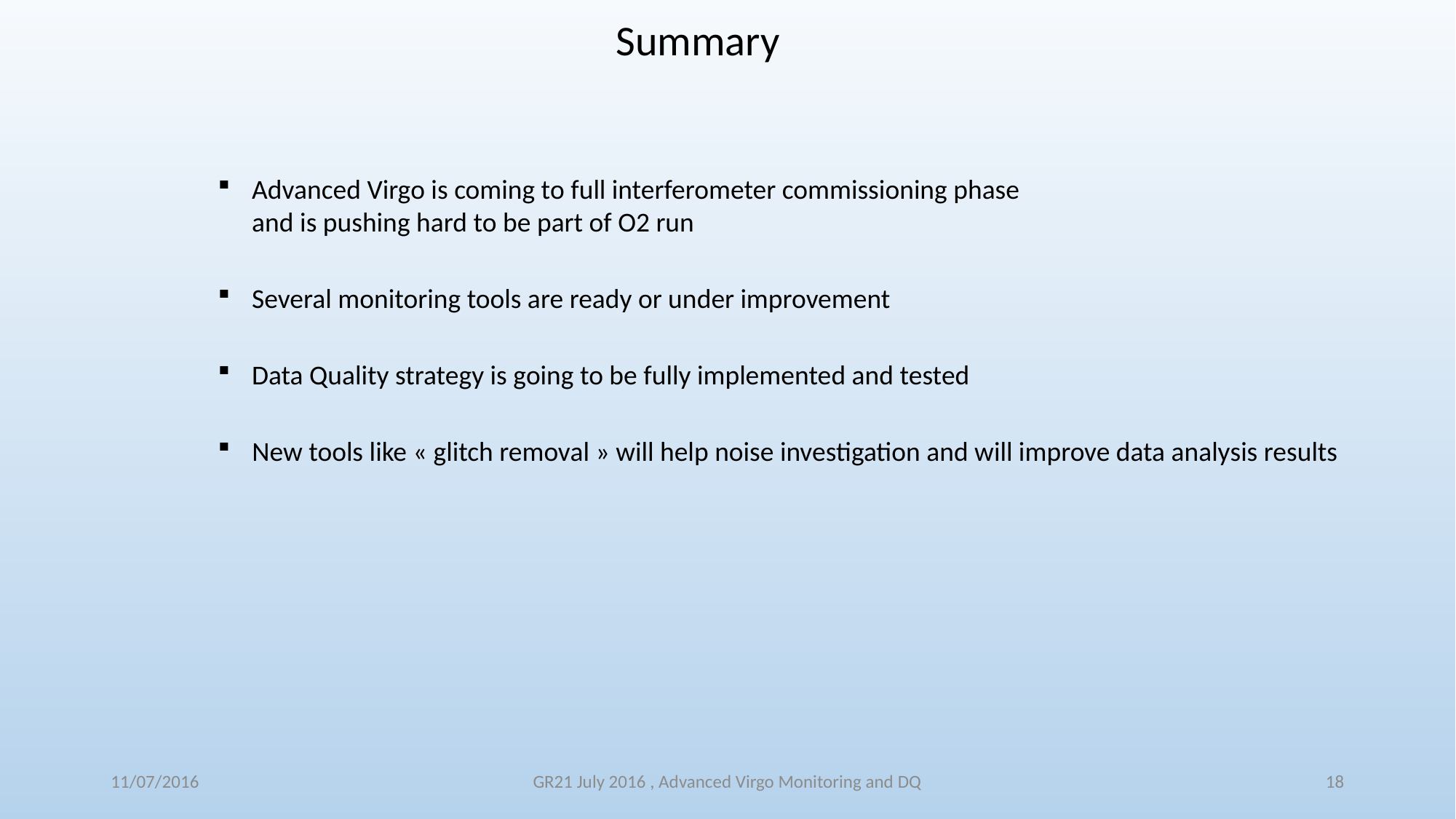

Summary
Advanced Virgo is coming to full interferometer commissioning phase
and is pushing hard to be part of O2 run
Several monitoring tools are ready or under improvement
Data Quality strategy is going to be fully implemented and tested
New tools like « glitch removal » will help noise investigation and will improve data analysis results
11/07/2016
GR21 July 2016 , Advanced Virgo Monitoring and DQ
18